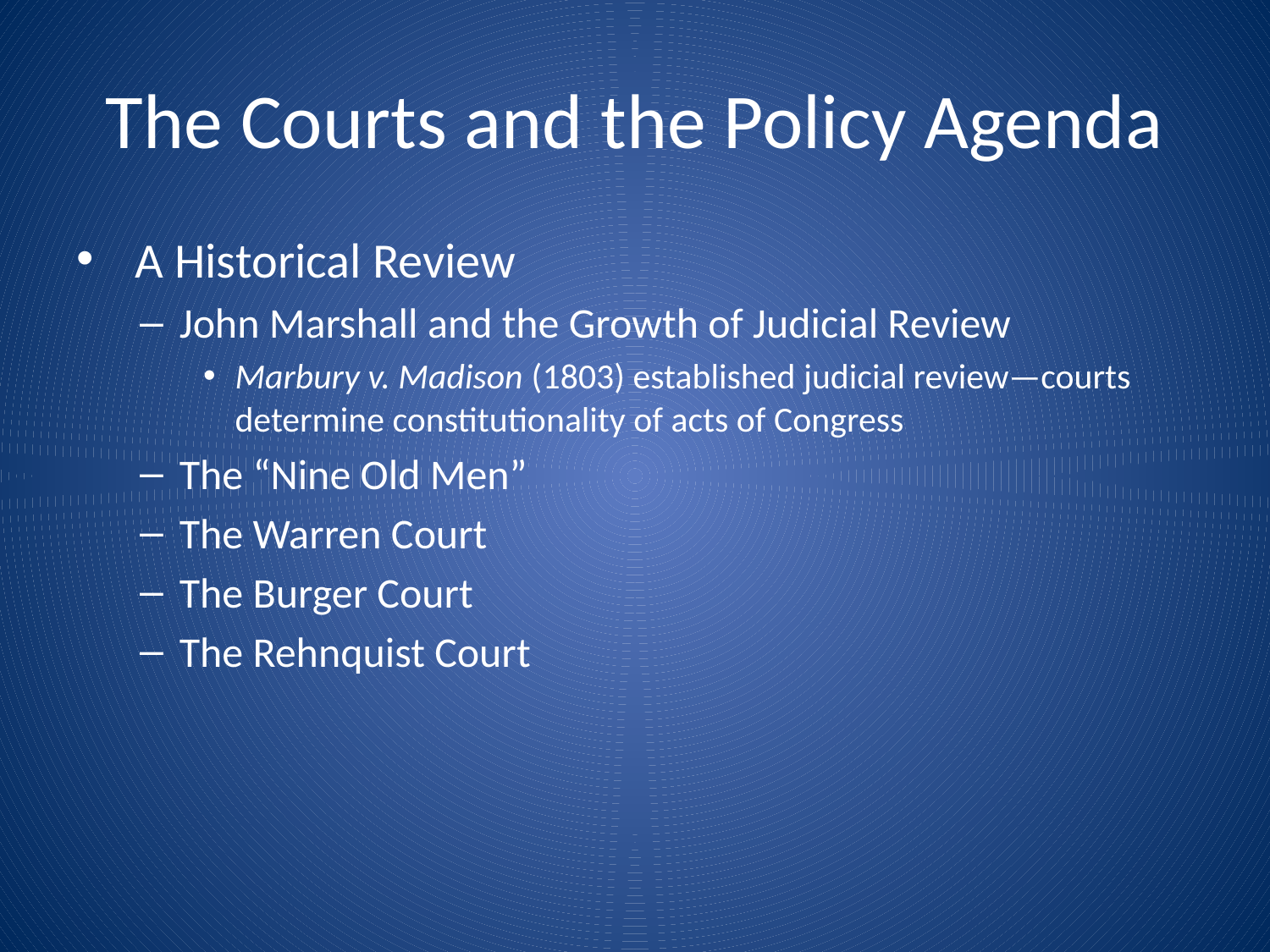

# The Courts and the Policy Agenda
 A Historical Review
John Marshall and the Growth of Judicial Review
Marbury v. Madison (1803) established judicial review—courts determine constitutionality of acts of Congress
The “Nine Old Men”
The Warren Court
The Burger Court
The Rehnquist Court